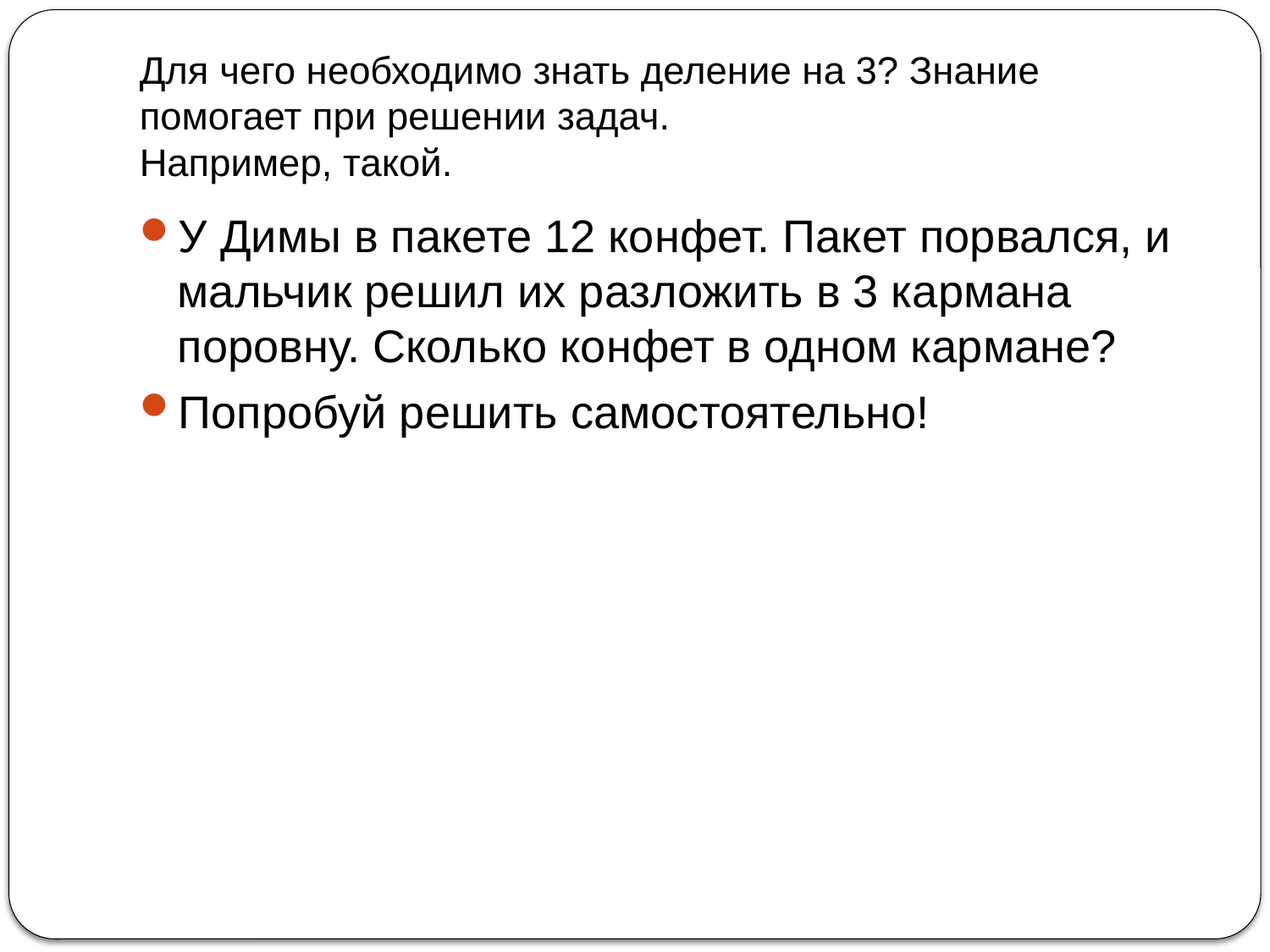

# Для чего необходимо знать деление на 3? Знание помогает при решении задач. Например, такой.
У Димы в пакете 12 конфет. Пакет порвался, и мальчик решил их разложить в 3 кармана поровну. Сколько конфет в одном кармане?
Попробуй решить самостоятельно!